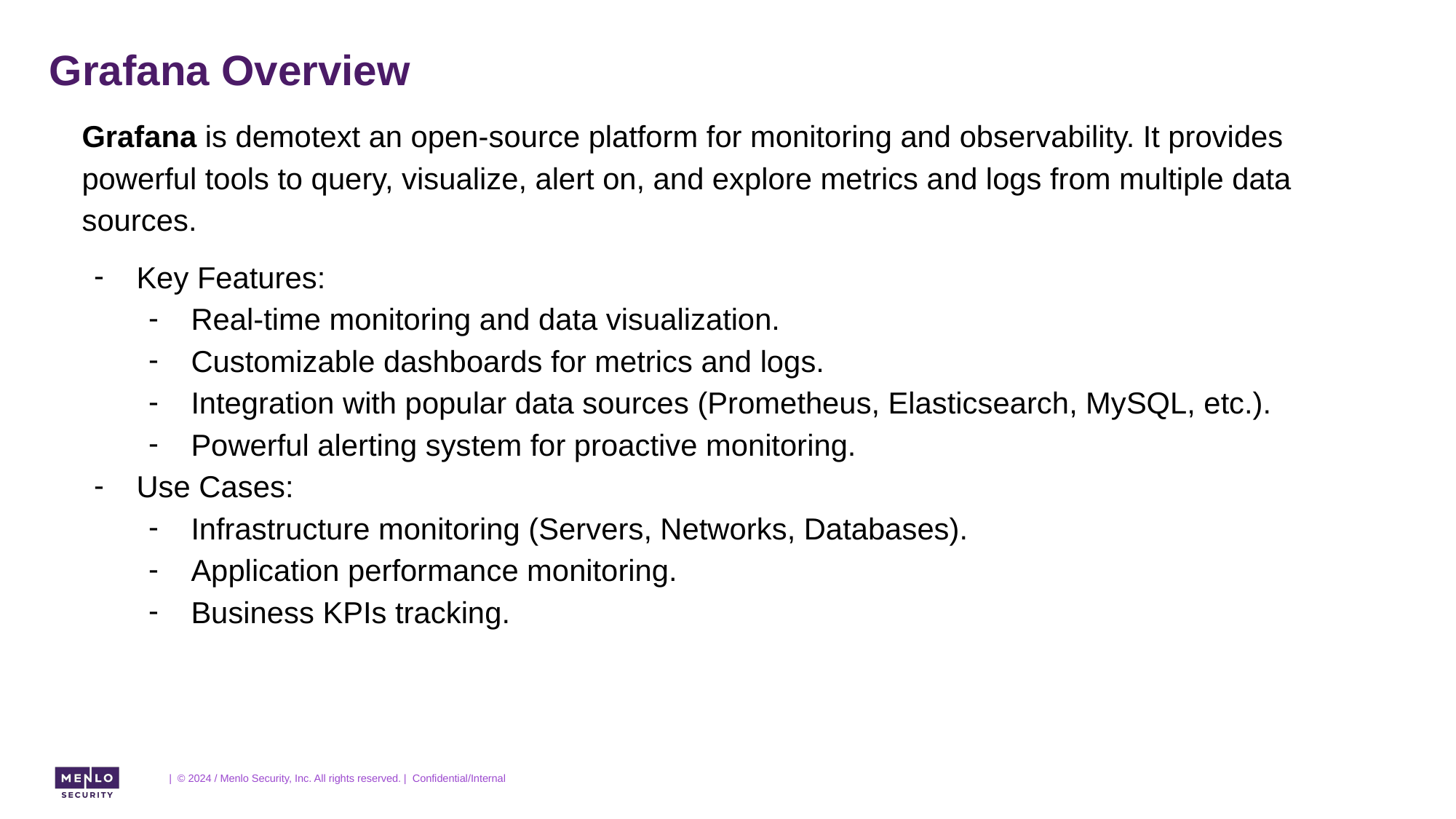

# Grafana Overview
Grafana is demotext an open-source platform for monitoring and observability. It provides powerful tools to query, visualize, alert on, and explore metrics and logs from multiple data sources.
Key Features:
Real-time monitoring and data visualization.
Customizable dashboards for metrics and logs.
Integration with popular data sources (Prometheus, Elasticsearch, MySQL, etc.).
Powerful alerting system for proactive monitoring.
Use Cases:
Infrastructure monitoring (Servers, Networks, Databases).
Application performance monitoring.
Business KPIs tracking.
|  © 2024 / Menlo Security, Inc. All rights reserved. |  Confidential/Internal